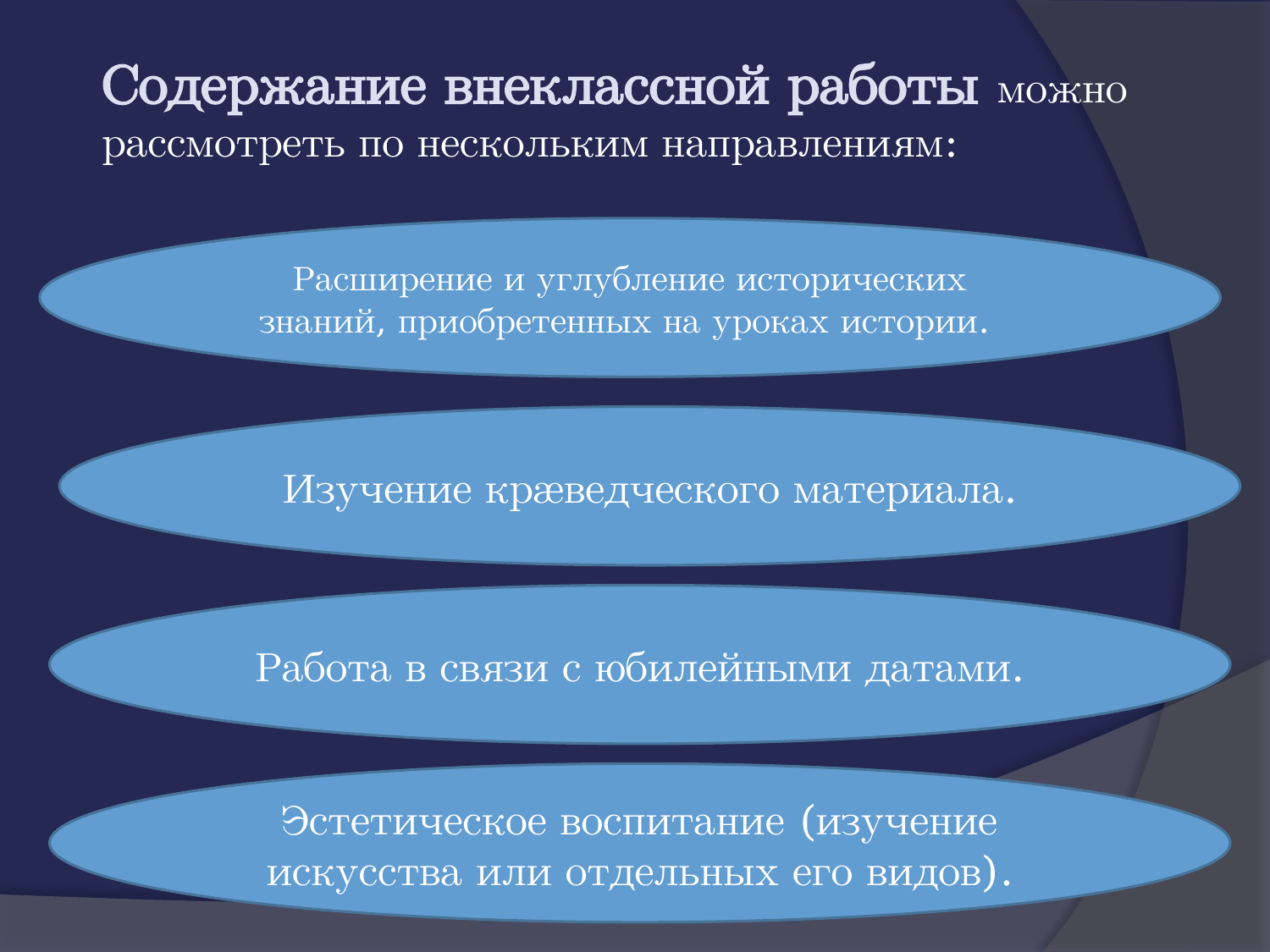

Содержание внеклассной работы можно рассмотреть по нескольким направлениям:
Расширение и углубление исторических знаний, приобретенных на уроках истории.
Изучение краеведческого материала.
Работа в связи с юбилейными датами.
Эстетическое воспитание (изучение искусства или отдельных его видов).